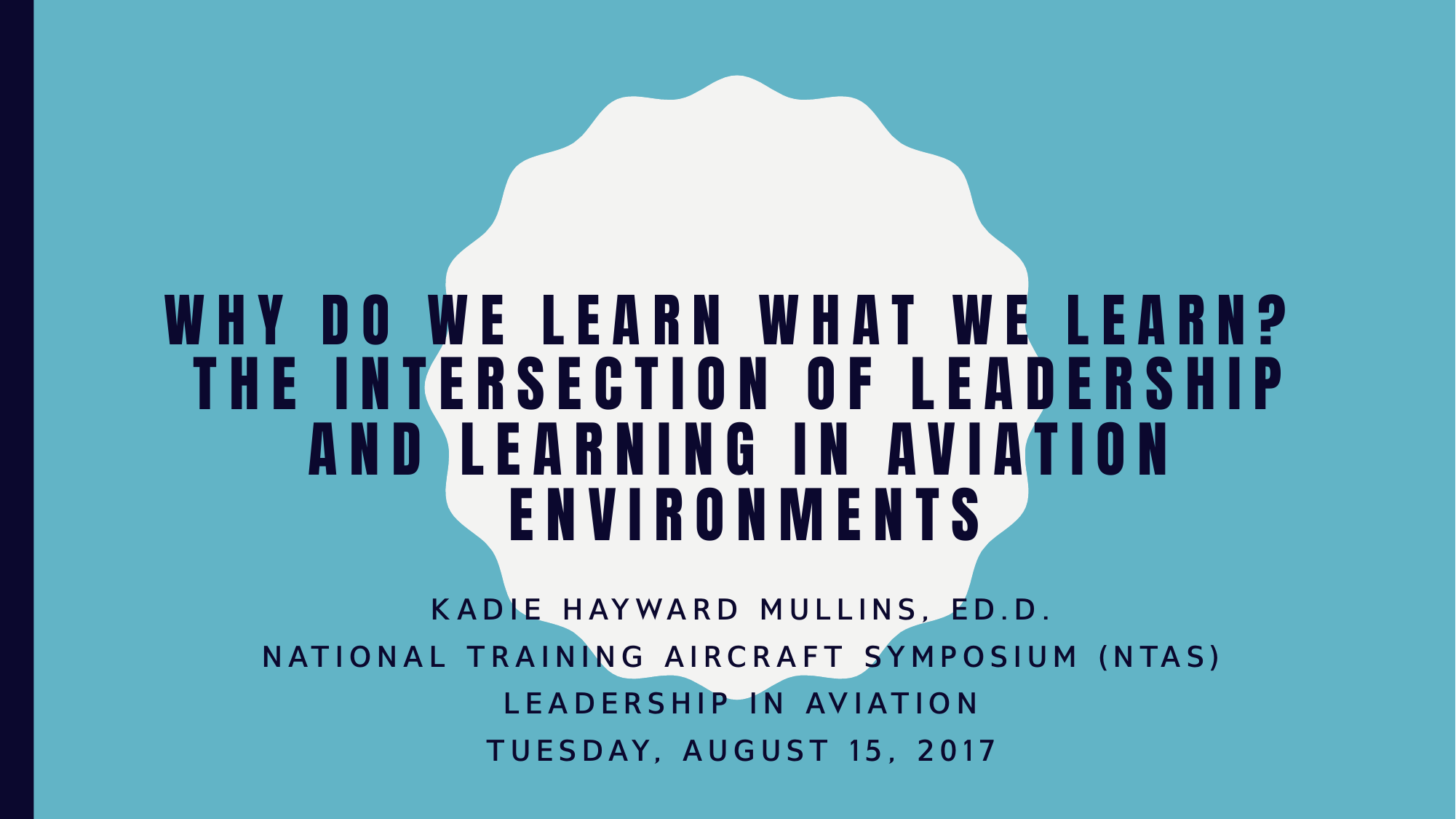

# Why do we learn what we learn? The intersection of leadership and learning in aviation environments
Kadie Hayward Mullins, Ed.D.
National training Aircraft Symposium (NTAS)
Leadership in Aviation
Tuesday, August 15, 2017